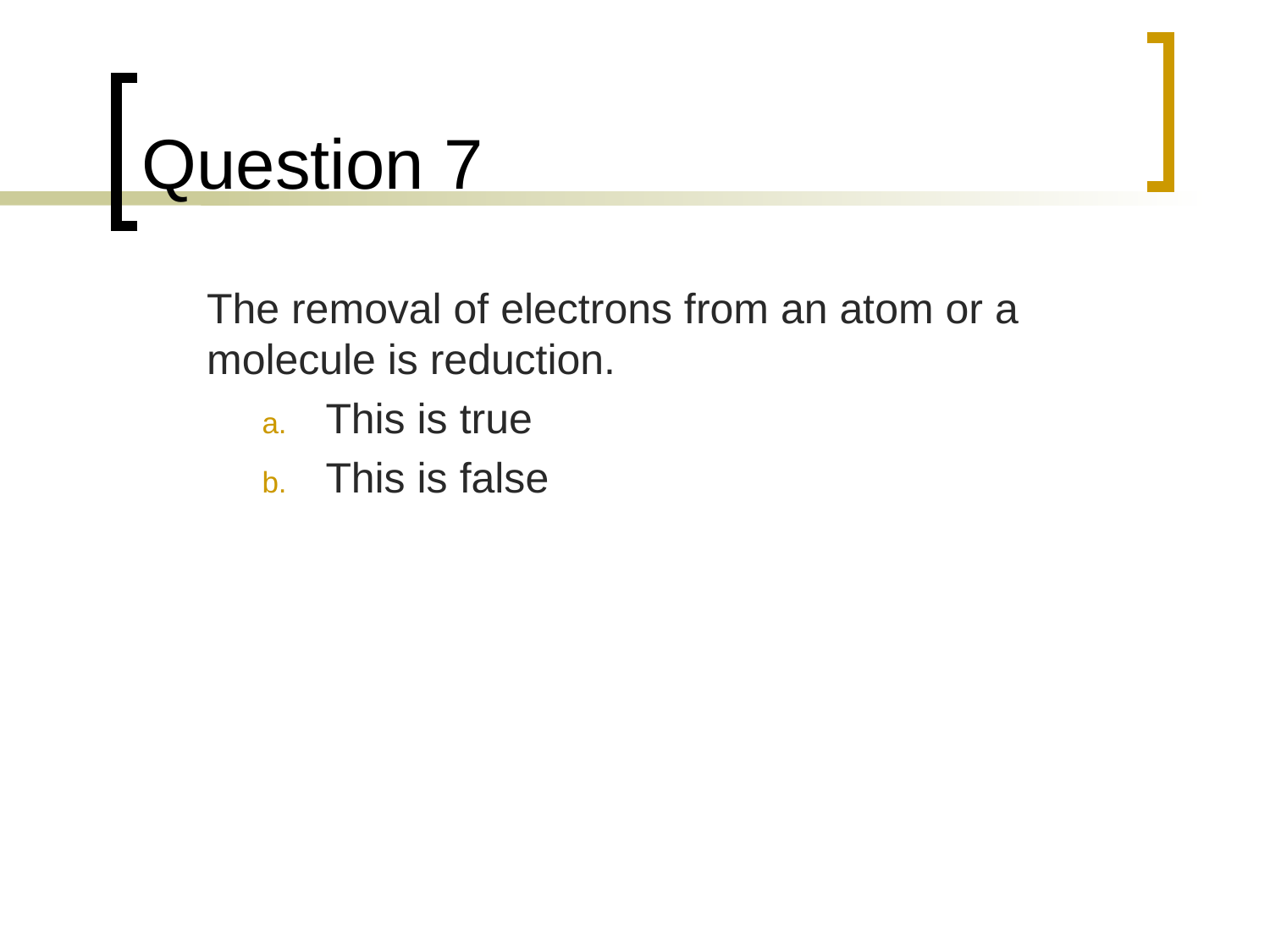

# Question 7
	The removal of electrons from an atom or a molecule is reduction.
This is true
This is false